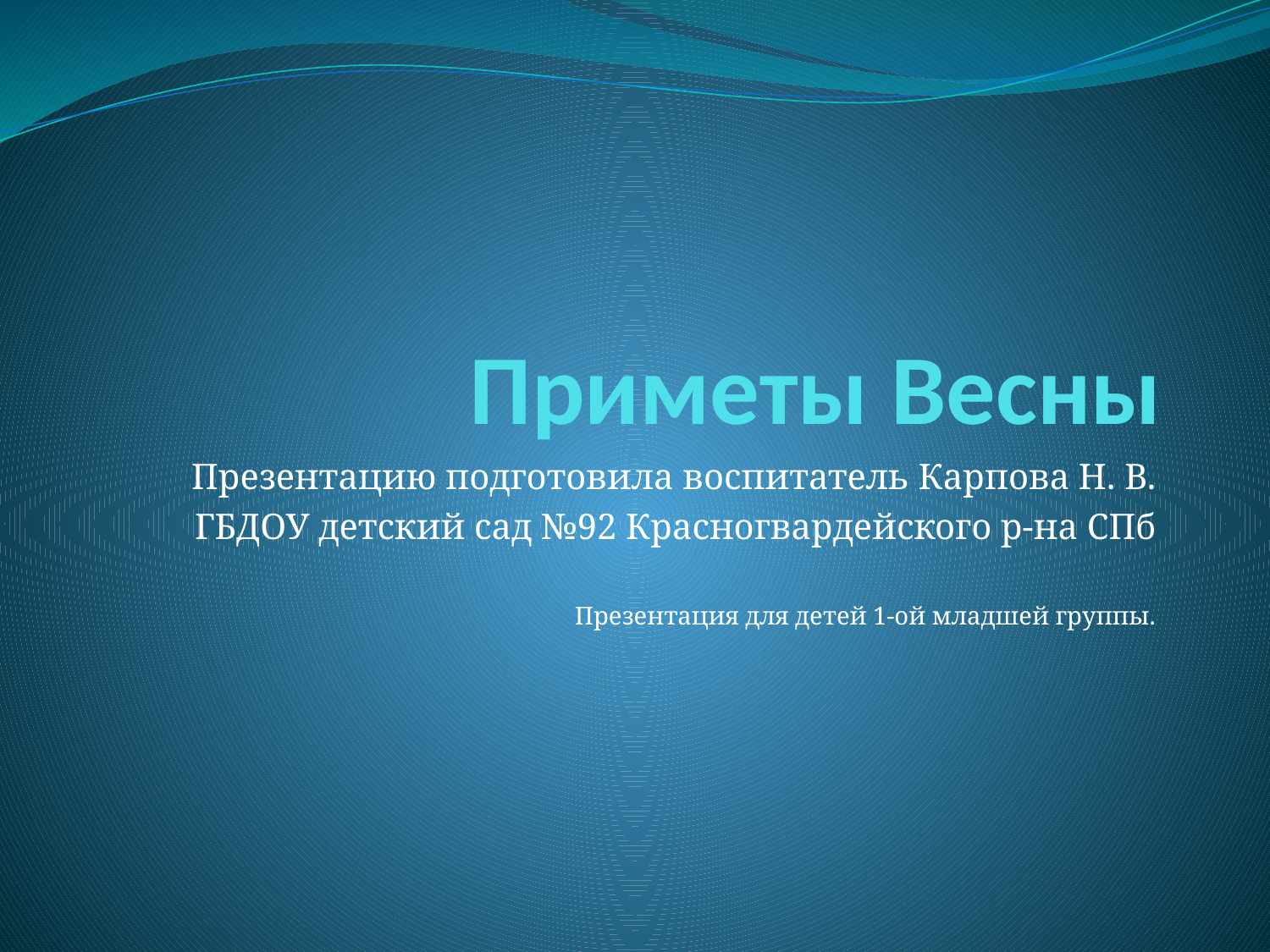

# Приметы Весны
Презентацию подготовила воспитатель Карпова Н. В.
ГБДОУ детский сад №92 Красногвардейского р-на СПб

Презентация для детей 1-ой младшей группы.